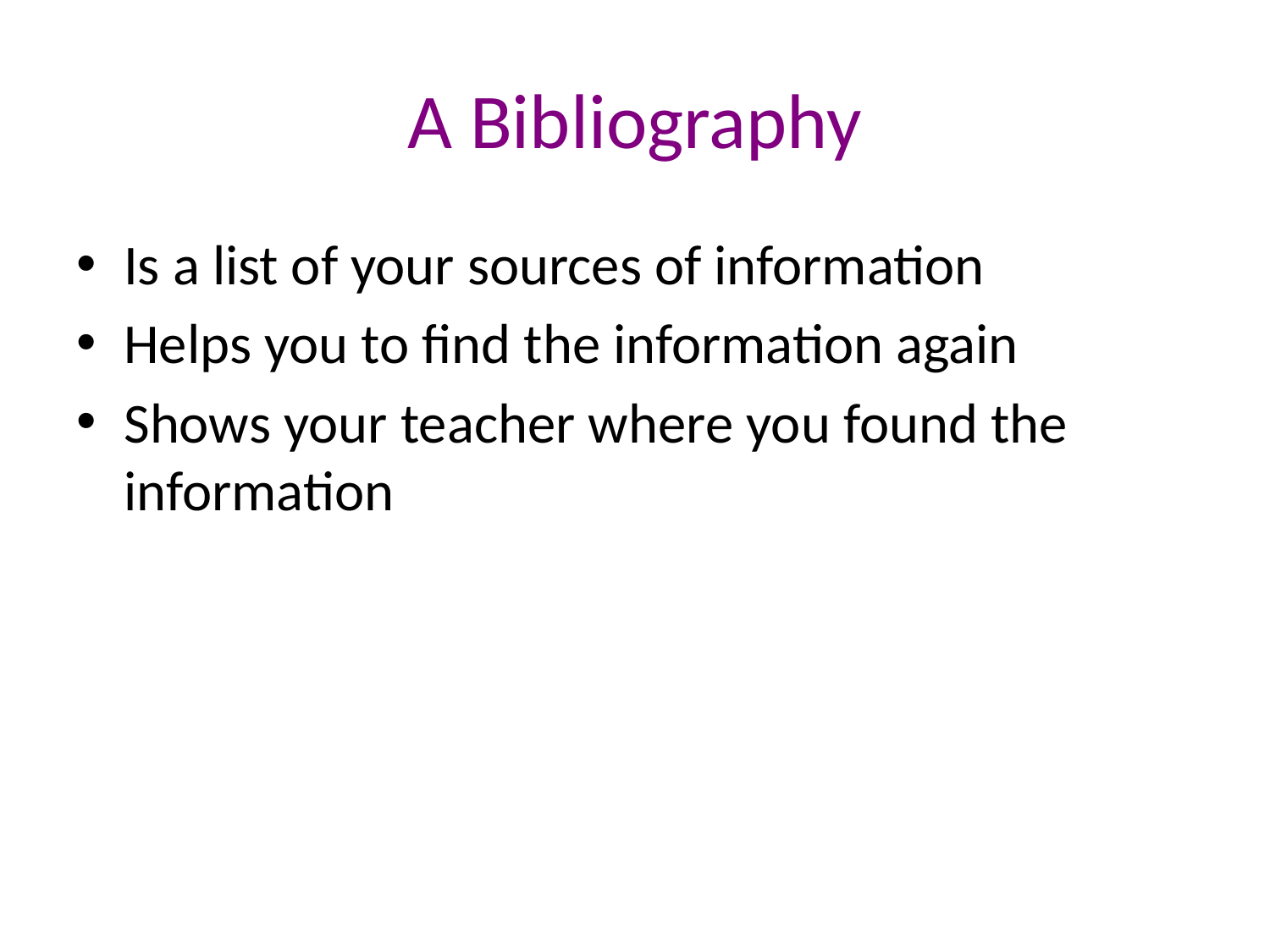

# A Bibliography
Is a list of your sources of information
Helps you to find the information again
Shows your teacher where you found the information